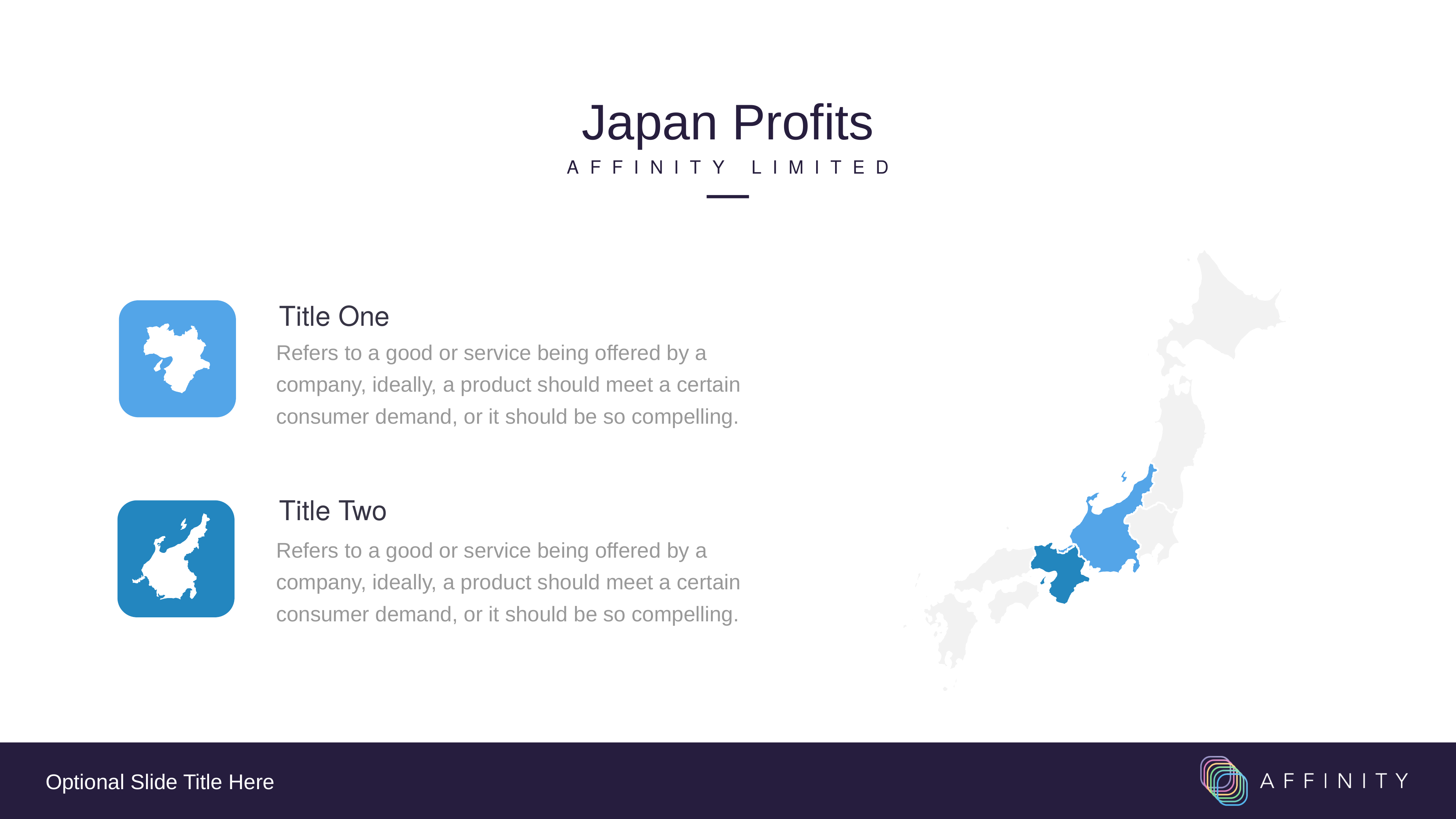

Japan Profits
AFFINITY LIMITED

Title One

Refers to a good or service being offered by a company, ideally, a product should meet a certain consumer demand, or it should be so compelling.
Title Two

Refers to a good or service being offered by a company, ideally, a product should meet a certain consumer demand, or it should be so compelling.
Optional Slide Title Here